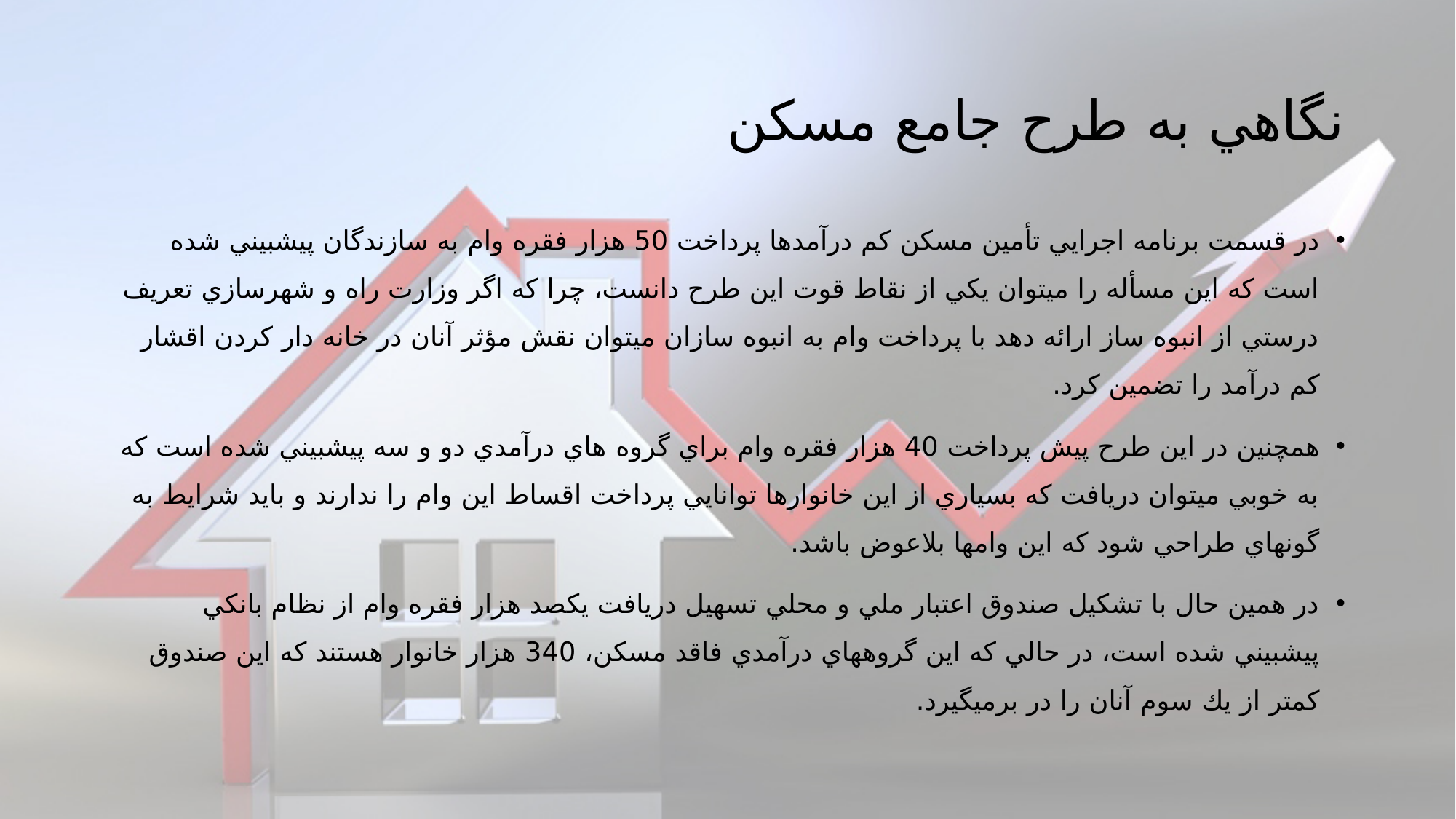

# نگاهي به طرح جامع مسكن
در قسمت برنامه اجرايي تأمين مسكن كم درآمدها پرداخت 50 هزار فقره وام به سازندگان پيش‏بيني شده است كه اين مسأله را مي‏توان يكي از نقاط قوت اين طرح دانست، چرا كه اگر وزارت راه و شهرسازي تعريف درستي از انبوه ساز ارائه دهد با پرداخت وام به انبوه سازان مي‏توان نقش مؤثر آنان در خانه دار كردن اقشار كم درآمد را تضمين كرد.
همچنين در اين طرح پيش پرداخت 40 هزار فقره وام براي گروه هاي درآمدي دو و سه پيش‏بيني شده است كه به خوبي مي‏توان دريافت كه بسياري از اين خانوارها توانايي پرداخت اقساط اين وام را ندارند و بايد شرايط به گونه‏اي طراحي شود كه اين وام‏ها بلاعوض باشد.
در همين حال با تشكيل صندوق اعتبار ملي و محلي تسهيل دريافت يكصد هزار فقره وام از نظام بانكي پيش‏بيني شده است، در حالي كه اين گروههاي درآمدي فاقد مسكن، 340 هزار خانوار هستند كه اين صندوق كمتر از يك سوم آنان را در برمي‏گيرد.